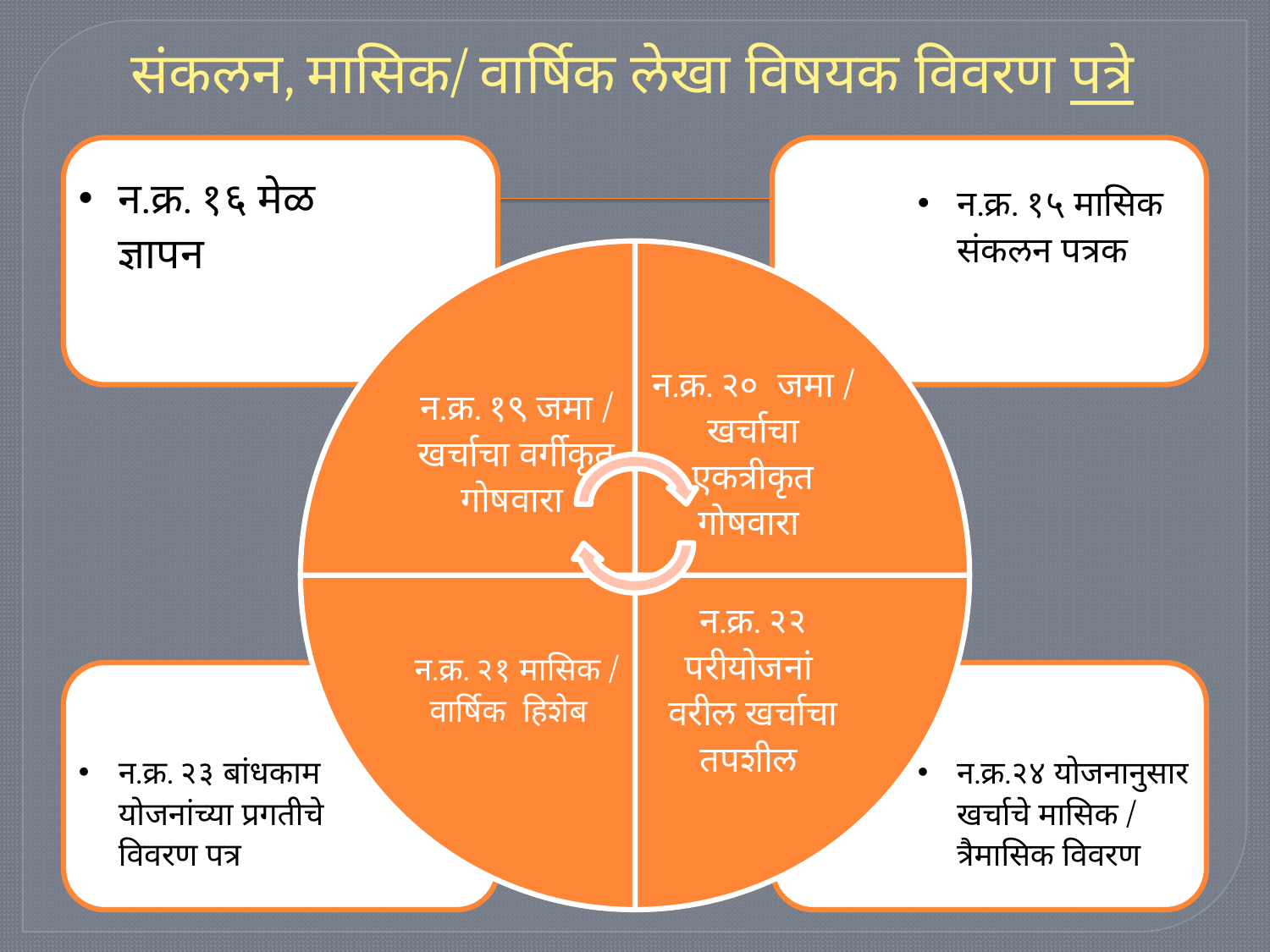

# संकलन, मासिक/ वार्षिक लेखा विषयक विवरण पत्रे
न.क्र. १९ जमा / खर्चाचा वर्गीकृत गोषवारा
न.क्र. १६ मेळ ज्ञापन
न.क्र. २०  जमा / खर्चाचा एकत्रीकृत गोषवारा
न.क्र. १५ मासिक संकलन पत्रक
न.क्र. २२ परीयोजनां  वरील खर्चाचा तपशील
न.क्र. २१ मासिक / वार्षिक  हिशेब
न.क्र. २३ बांधकाम योजनांच्या प्रगतीचे विवरण पत्र
न.क्र.२४ योजनानुसार खर्चाचे मासिक / त्रैमासिक विवरण